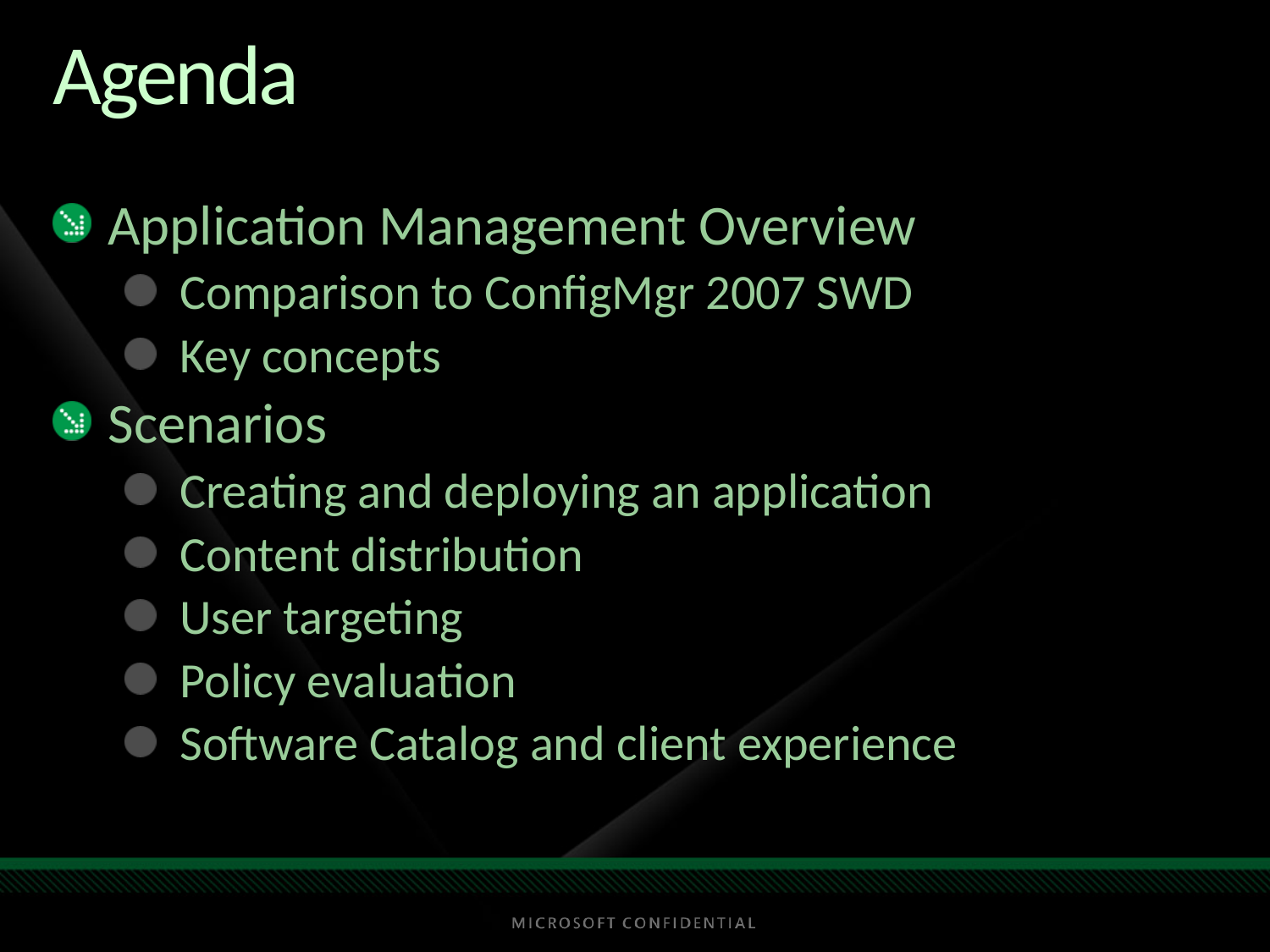

# Agenda
Application Management Overview
Comparison to ConfigMgr 2007 SWD
Key concepts
Scenarios
Creating and deploying an application
Content distribution
User targeting
Policy evaluation
Software Catalog and client experience